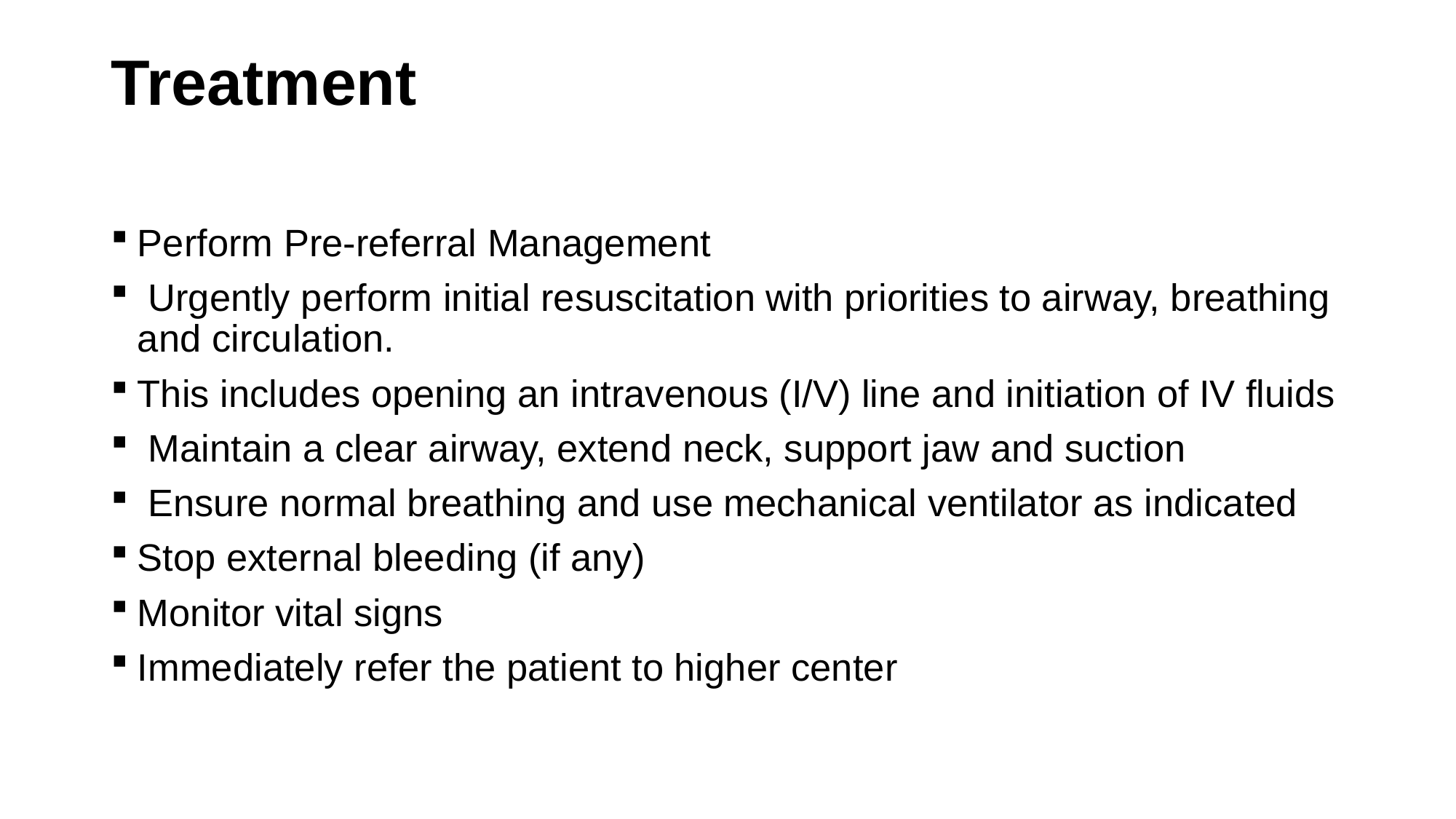

# Treatment
Perform Pre-referral Management
 Urgently perform initial resuscitation with priorities to airway, breathing and circulation.
This includes opening an intravenous (I/V) line and initiation of IV fluids
 Maintain a clear airway, extend neck, support jaw and suction
 Ensure normal breathing and use mechanical ventilator as indicated
Stop external bleeding (if any)
Monitor vital signs
Immediately refer the patient to higher center